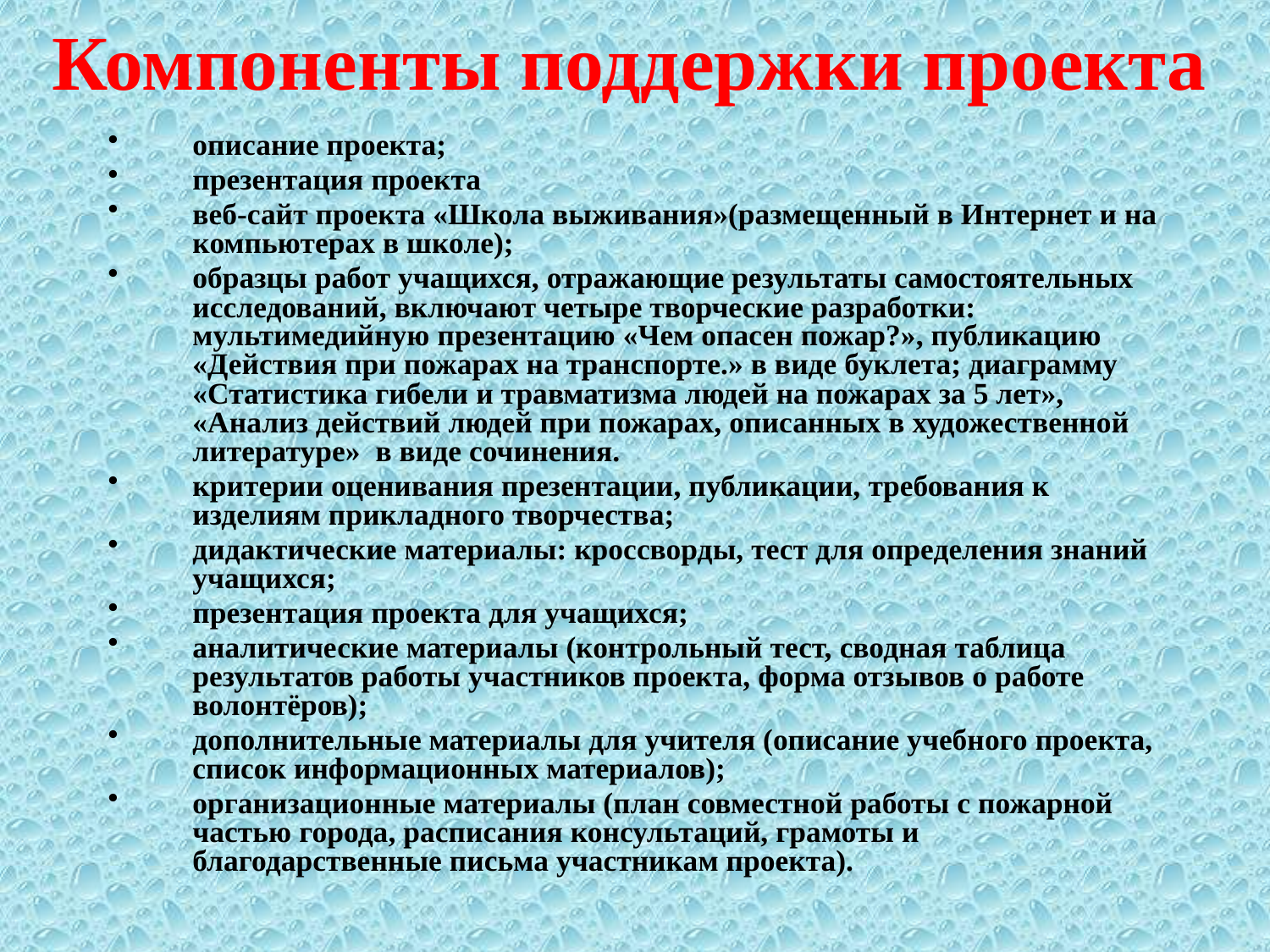

# Компоненты поддержки проекта
описание проекта;
презентация проекта
веб-сайт проекта «Школа выживания»(размещенный в Интернет и на компьютерах в школе);
образцы работ учащихся, отражающие результаты самостоятельных исследований, включают четыре творческие разработки: мультимедийную презентацию «Чем опасен пожар?», публикацию «Действия при пожарах на транспорте.» в виде буклета; диаграмму «Статистика гибели и травматизма людей на пожарах за 5 лет», «Анализ действий людей при пожарах, описанных в художественной литературе»  в виде сочинения.
критерии оценивания презентации, публикации, требования к изделиям прикладного творчества;
дидактические материалы: кроссворды, тест для определения знаний учащихся;
презентация проекта для учащихся;
аналитические материалы (контрольный тест, сводная таблица результатов работы участников проекта, форма отзывов о работе волонтёров);
дополнительные материалы для учителя (описание учебного проекта, список информационных материалов);
организационные материалы (план совместной работы с пожарной частью города, расписания консультаций, грамоты и благодарственные письма участникам проекта).